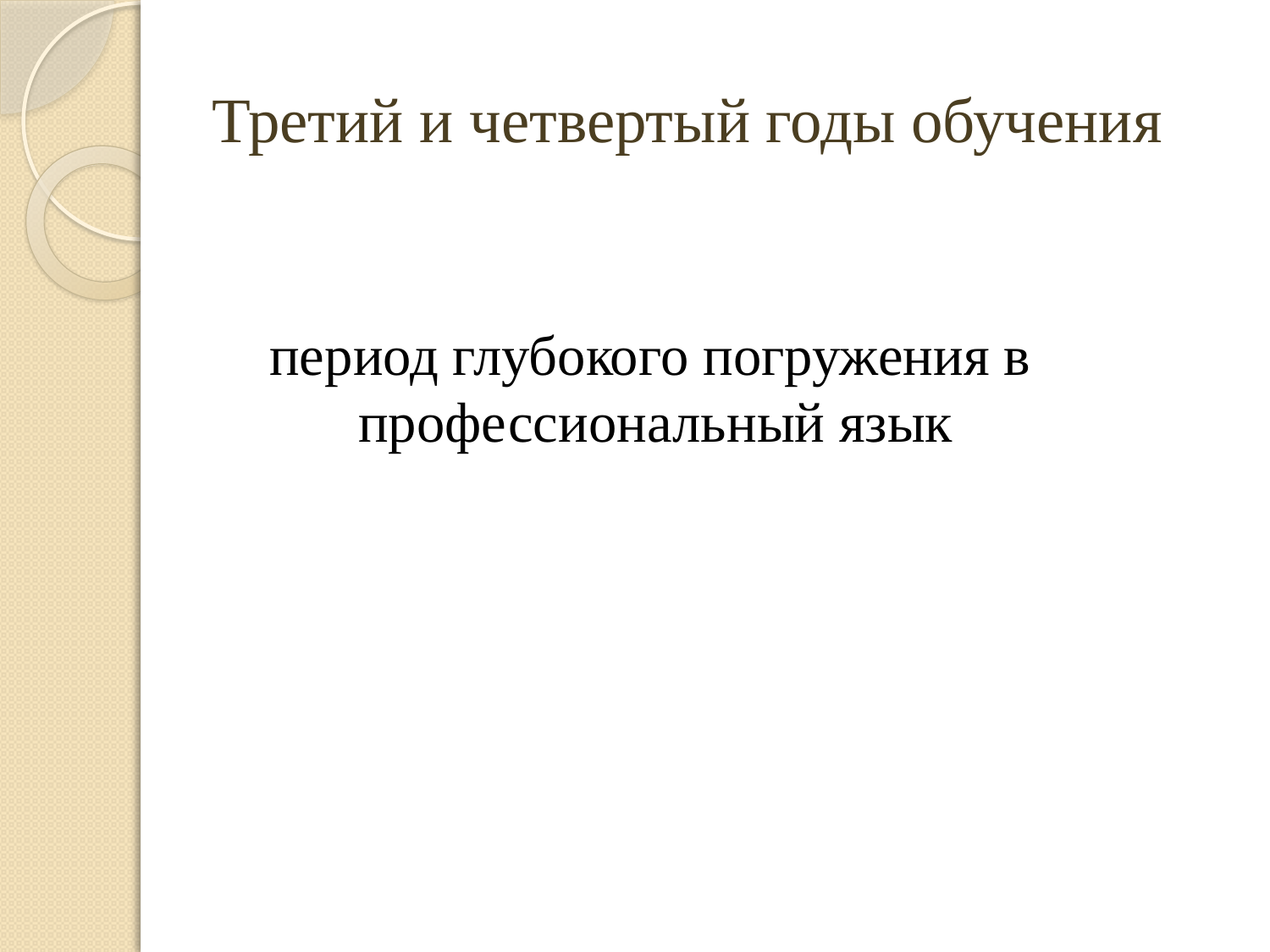

# Третий и четвертый годы обучения
  период глубокого погружения в профессиональный язык